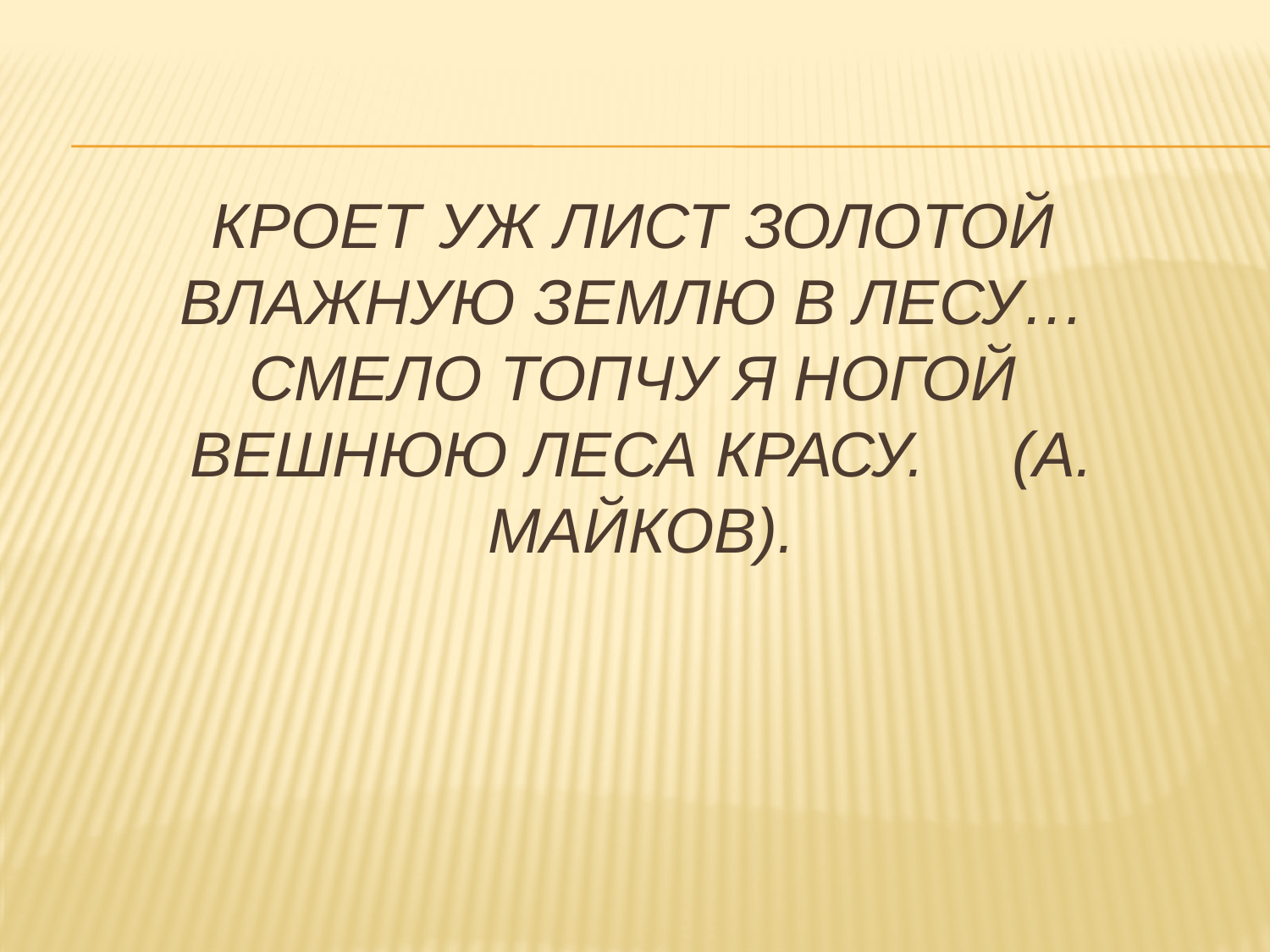

# Кроет уж лист золотой Влажную землю в лесу… Смело топчу я ногой Вешнюю леса красу.     (А. Майков).